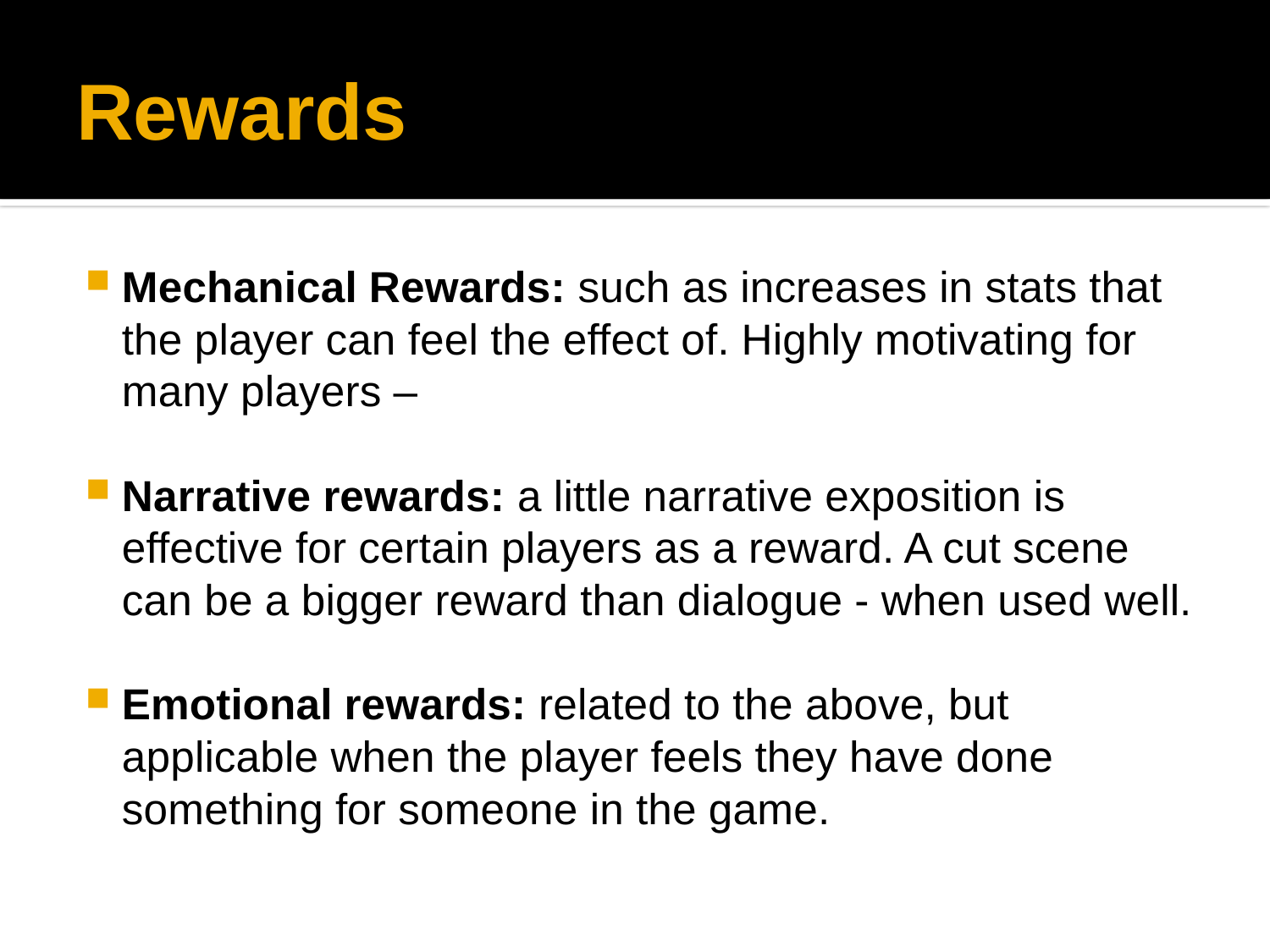

# Rewards
Mechanical Rewards: such as increases in stats that the player can feel the effect of. Highly motivating for many players –

Narrative rewards: a little narrative exposition is effective for certain players as a reward. A cut scene can be a bigger reward than dialogue - when used well.

Emotional rewards: related to the above, but applicable when the player feels they have done something for someone in the game.